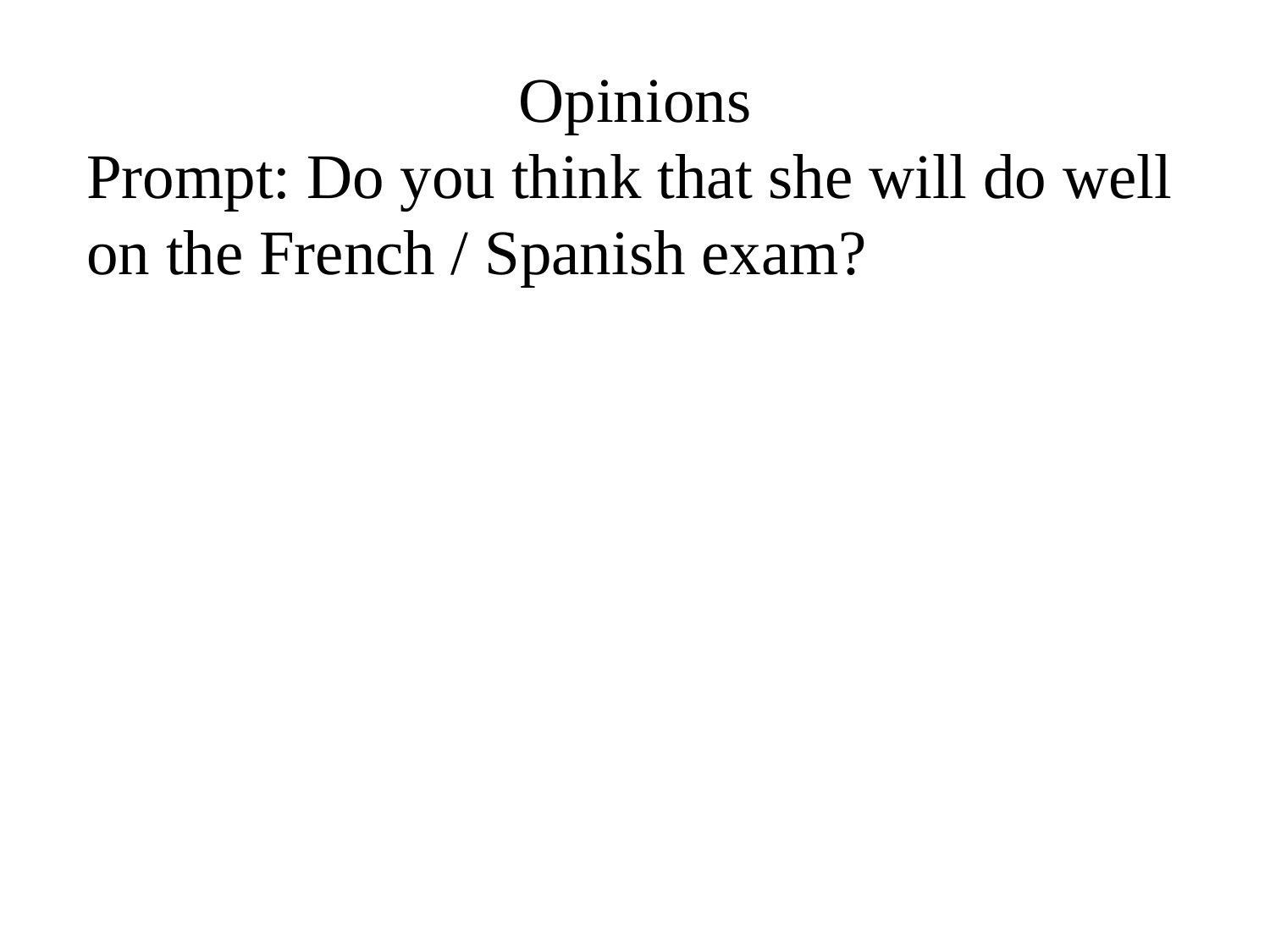

Opinions
Prompt: Do you think that she will do well on the French / Spanish exam?